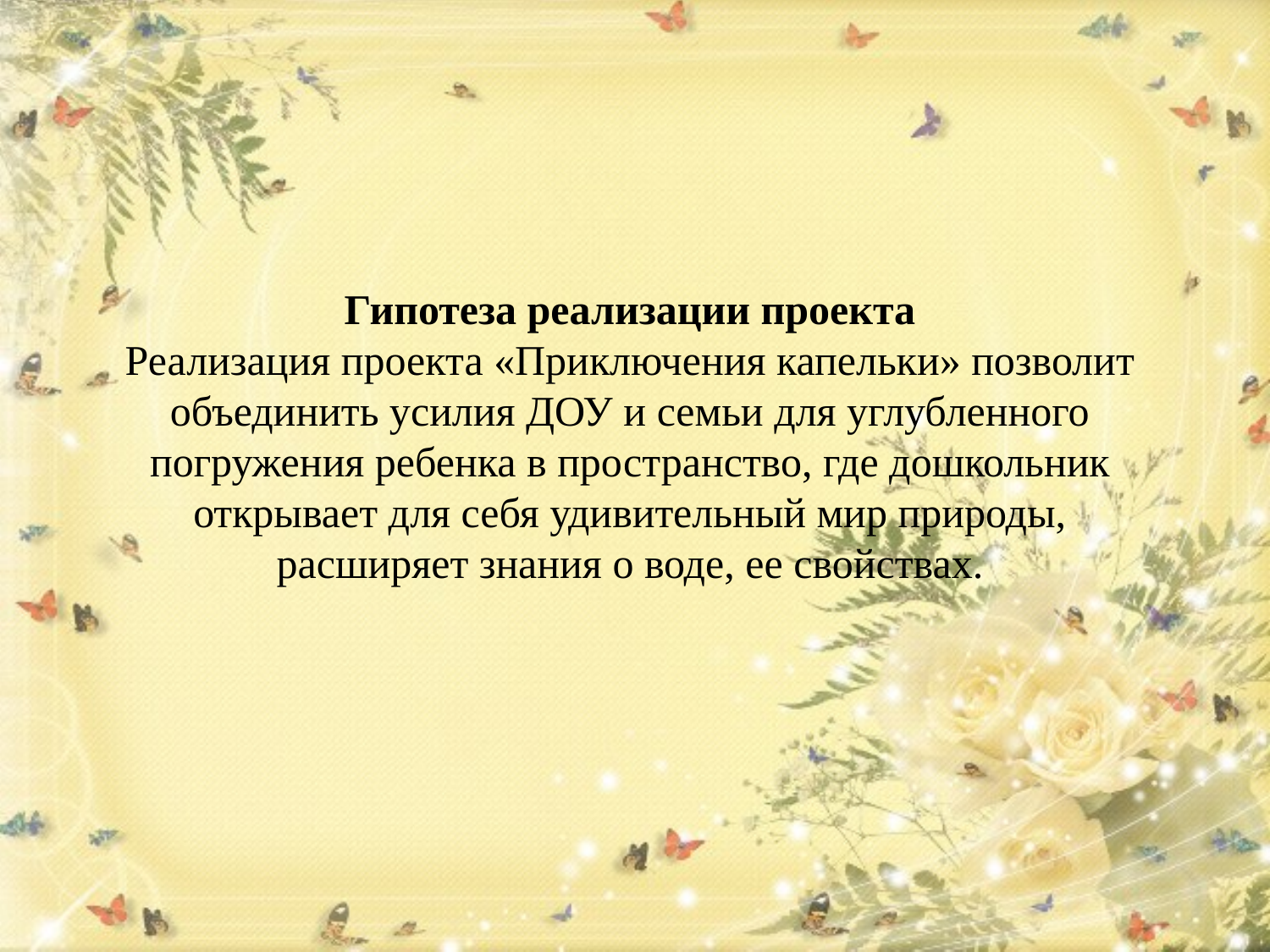

Гипотеза реализации проекта
Реализация проекта «Приключения капельки» позволит объединить усилия ДОУ и семьи для углубленного погружения ребенка в пространство, где дошкольник открывает для себя удивительный мир природы, расширяет знания о воде, ее свойствах.